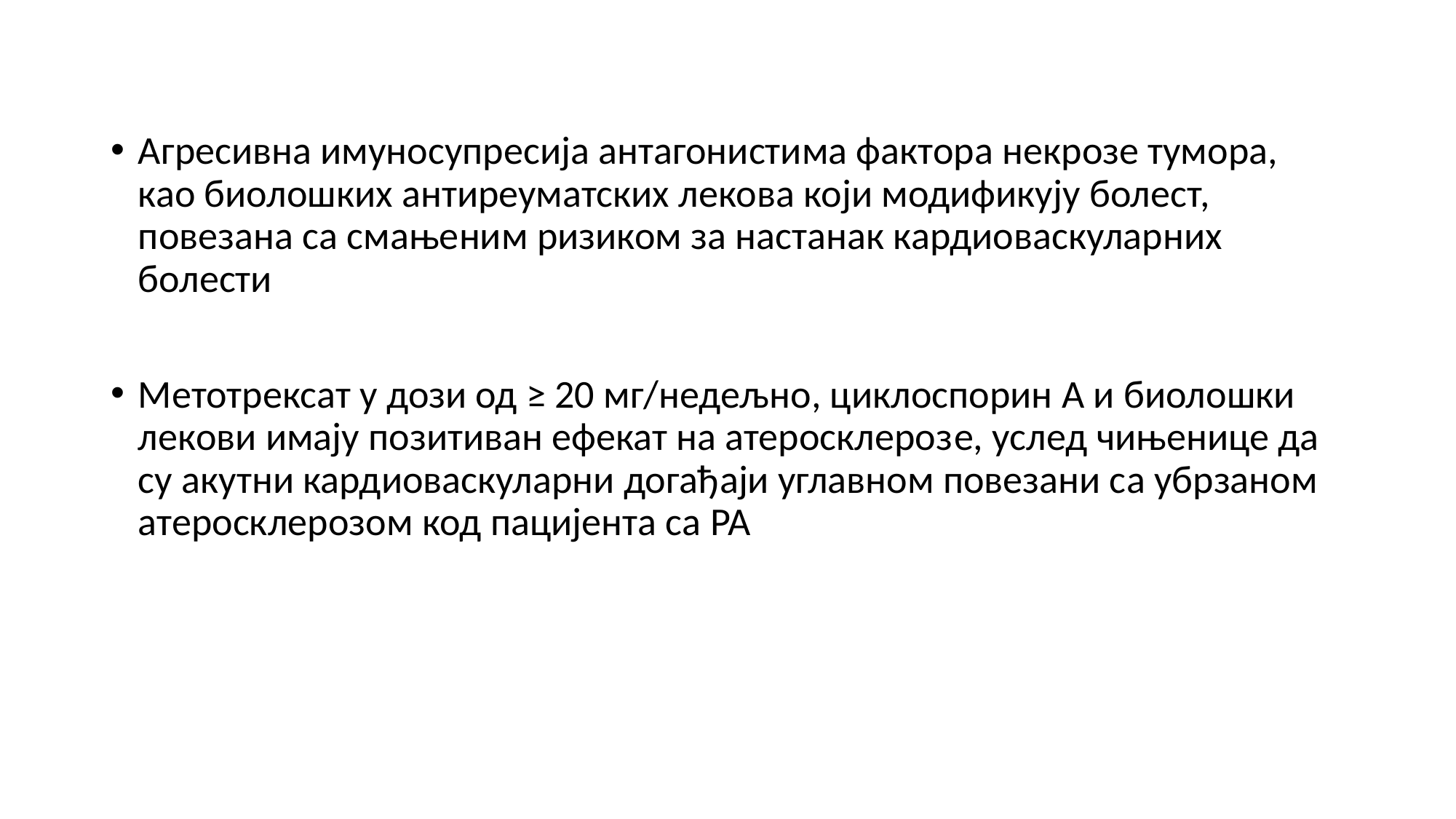

Агресивна имуносупресија антагонистима фактора некрозе тумора, као биолошких антиреуматских лекова који модификују болест, повезана са смањеним ризиком за настанак кардиоваскуларних болести

Метотрексат у дози од ≥ 20 мг/недељно, циклоспорин А и биолошки лекови имају позитиван ефекат на атеросклерозе, услед чињенице да су акутни кардиоваскуларни догађаји углавном повезани са убрзаном атеросклерозом код пацијента са РА